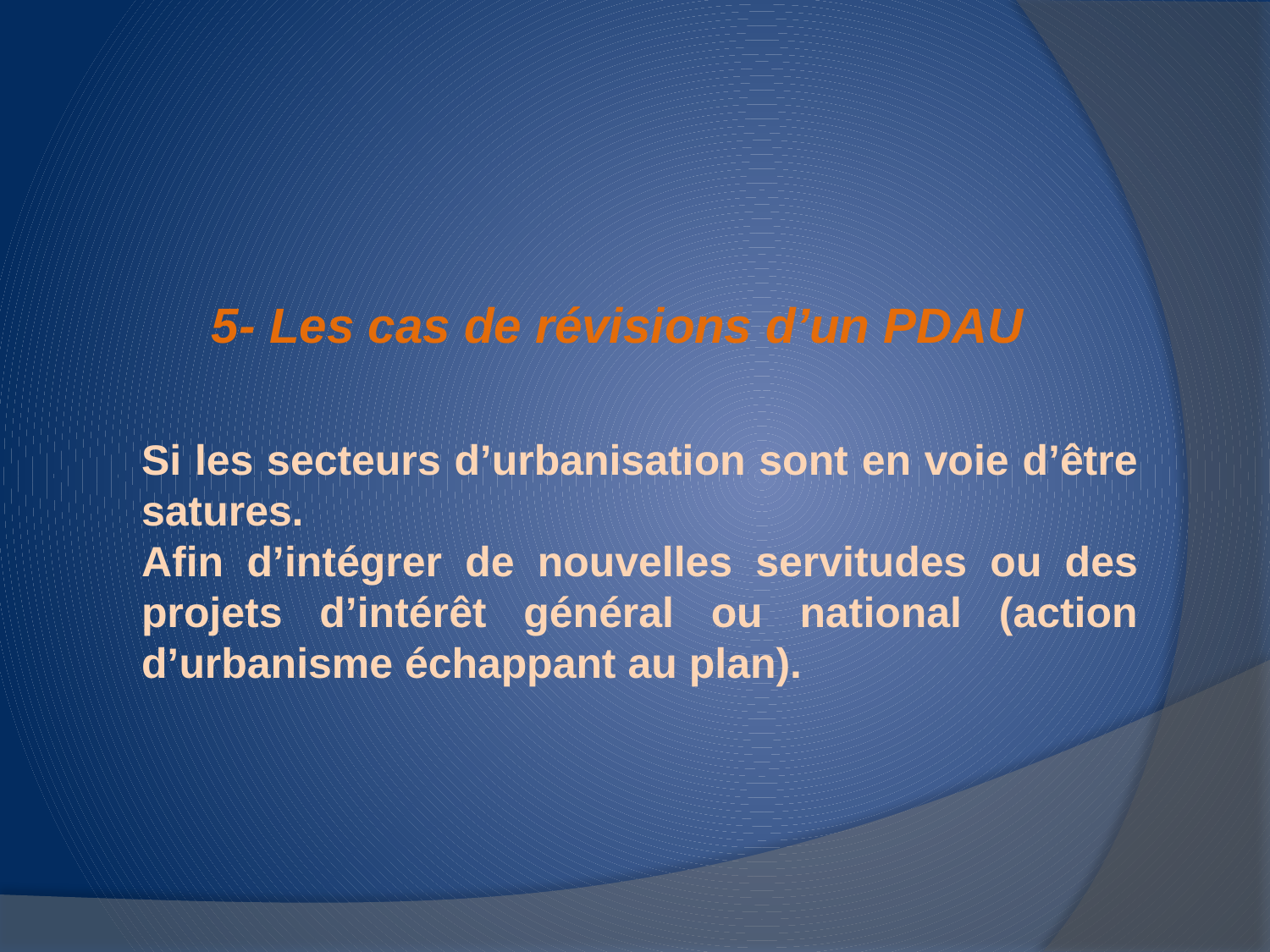

5- Les cas de révisions d’un PDAU
Si les secteurs d’urbanisation sont en voie d’être satures.
Afin d’intégrer de nouvelles servitudes ou des projets d’intérêt général ou national (action d’urbanisme échappant au plan).